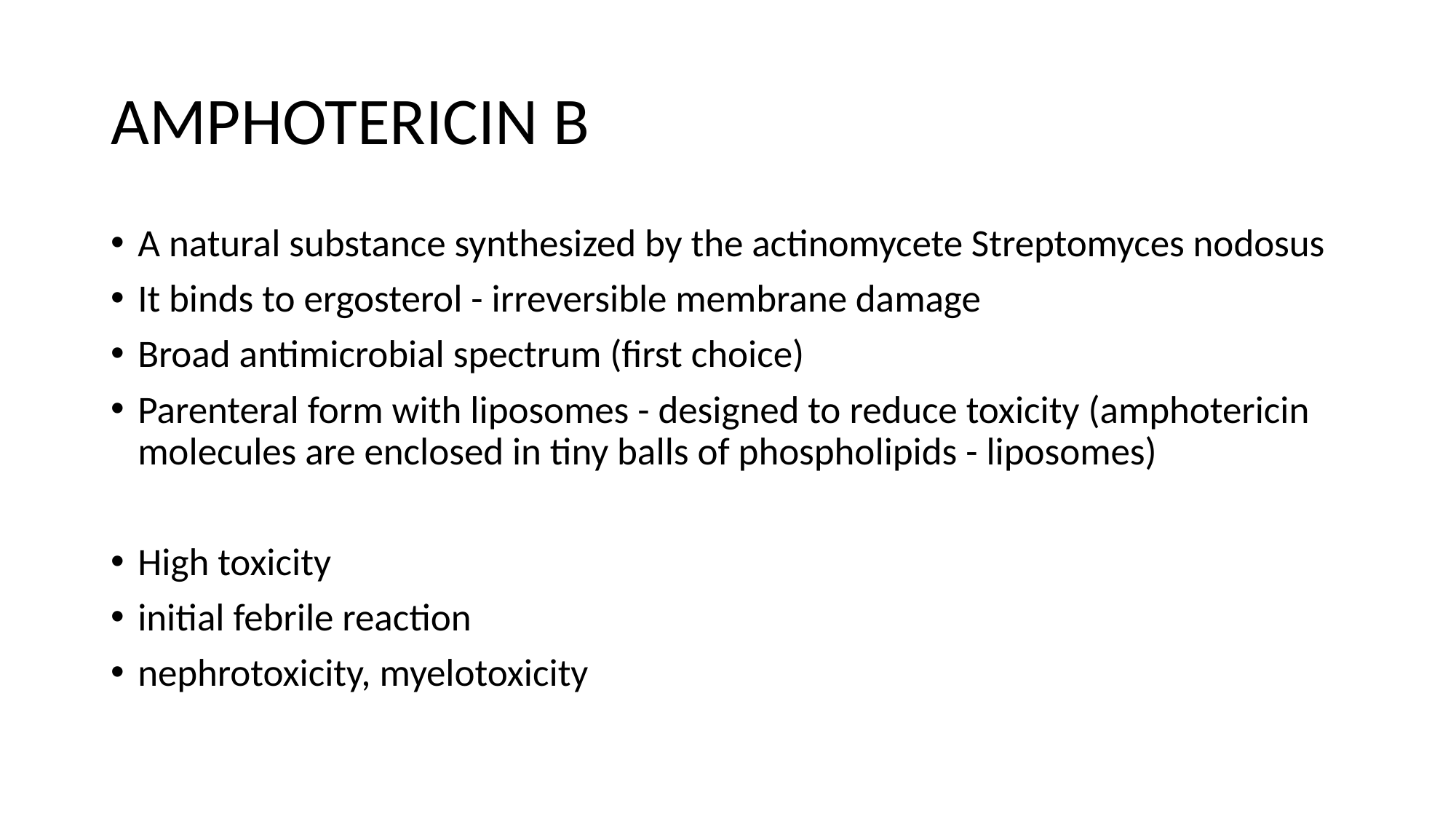

# AMPHOTERICIN B
A natural substance synthesized by the actinomycete Streptomyces nodosus
It binds to ergosterol - irreversible membrane damage
Broad antimicrobial spectrum (first choice)
Parenteral form with liposomes - designed to reduce toxicity (amphotericin molecules are enclosed in tiny balls of phospholipids - liposomes)

High toxicity
initial febrile reaction
nephrotoxicity, myelotoxicity